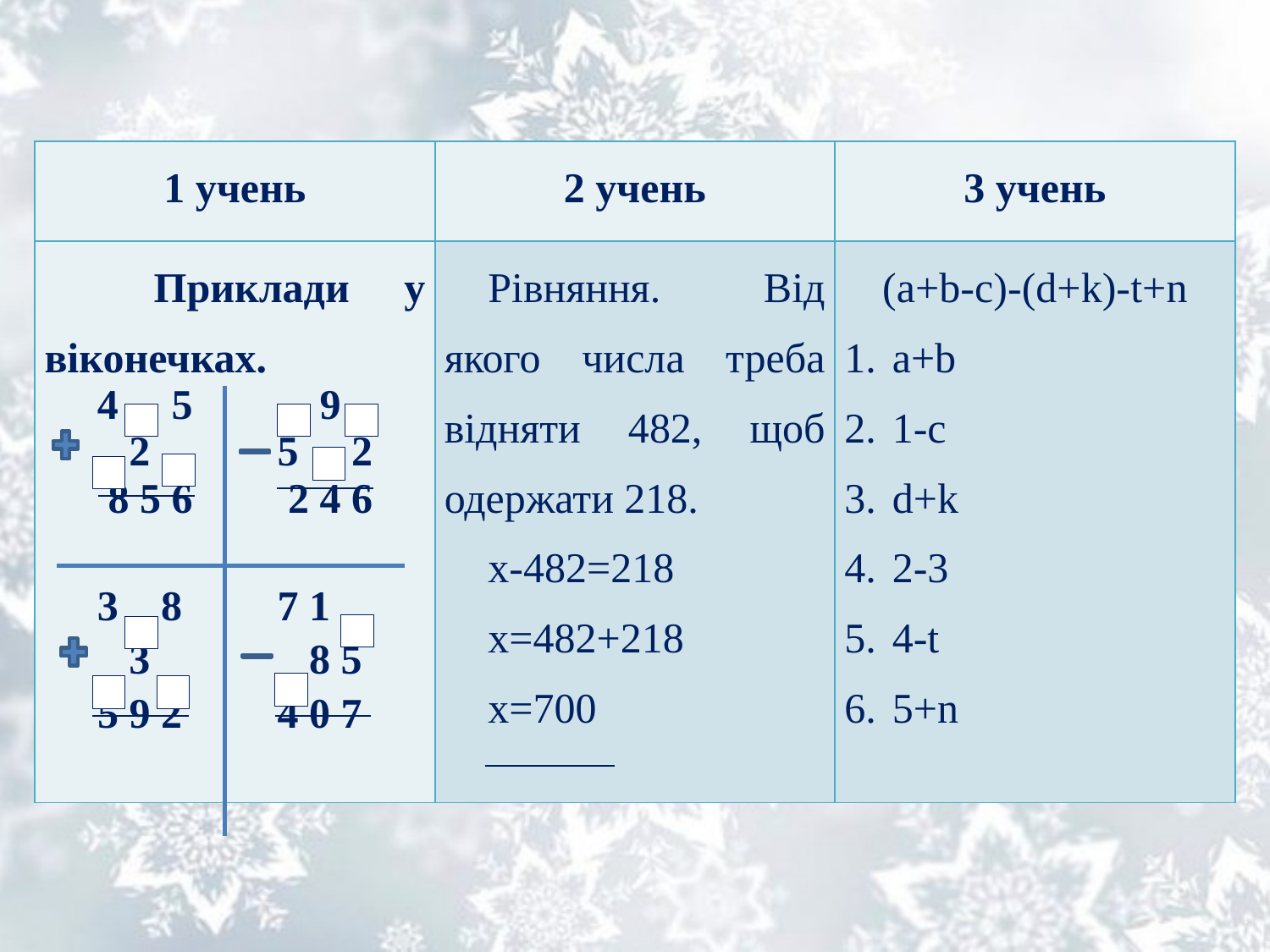

| 1 учень | 2 учень | 3 учень |
| --- | --- | --- |
| Приклади у віконечках. 4 5 9 2 5 2 8 5 6 2 4 6   3 8 7 1 3 8 5 5 9 2 4 0 7 | Рівняння. Від якого числа треба відняти 482, щоб одержати 218. х-482=218 х=482+218 х=700 | (a+b-c)-(d+k)-t+n a+b 1-c d+k 2-3 4-t 5+n |